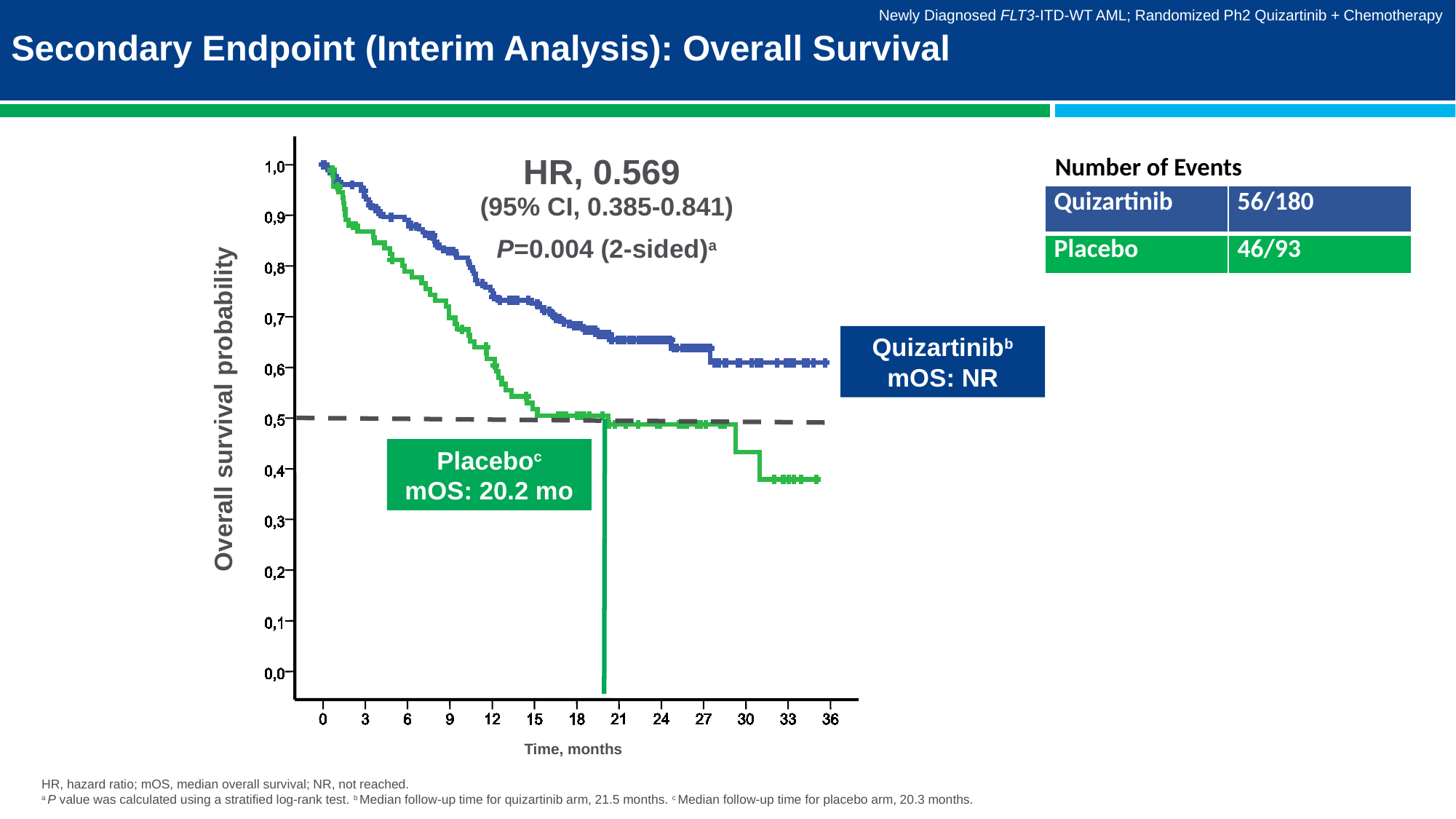

# Secondary Endpoint (Interim Analysis): Overall Survival
Newly Diagnosed FLT3-ITD-WT AML; Randomized Ph2 Quizartinib + Chemotherapy

Number of Events
| HR, 0.569 (95% CI, 0.385-0.841) |
| --- |
| P=0.004 (2-sided)a |

| Quizartinib | 56/180 |
| --- | --- |
| Placebo | 46/93 |

Quizartinibb
mOS: NR

Overall survival probability

Placeboc
mOS: 20.2 mo

Time, months
HR, hazard ratio; mOS, median overall survival; NR, not reached.
a P value was calculated using a stratified log-rank test. b Median follow-up time for quizartinib arm, 21.5 months. c Median follow-up time for placebo arm, 20.3 months.